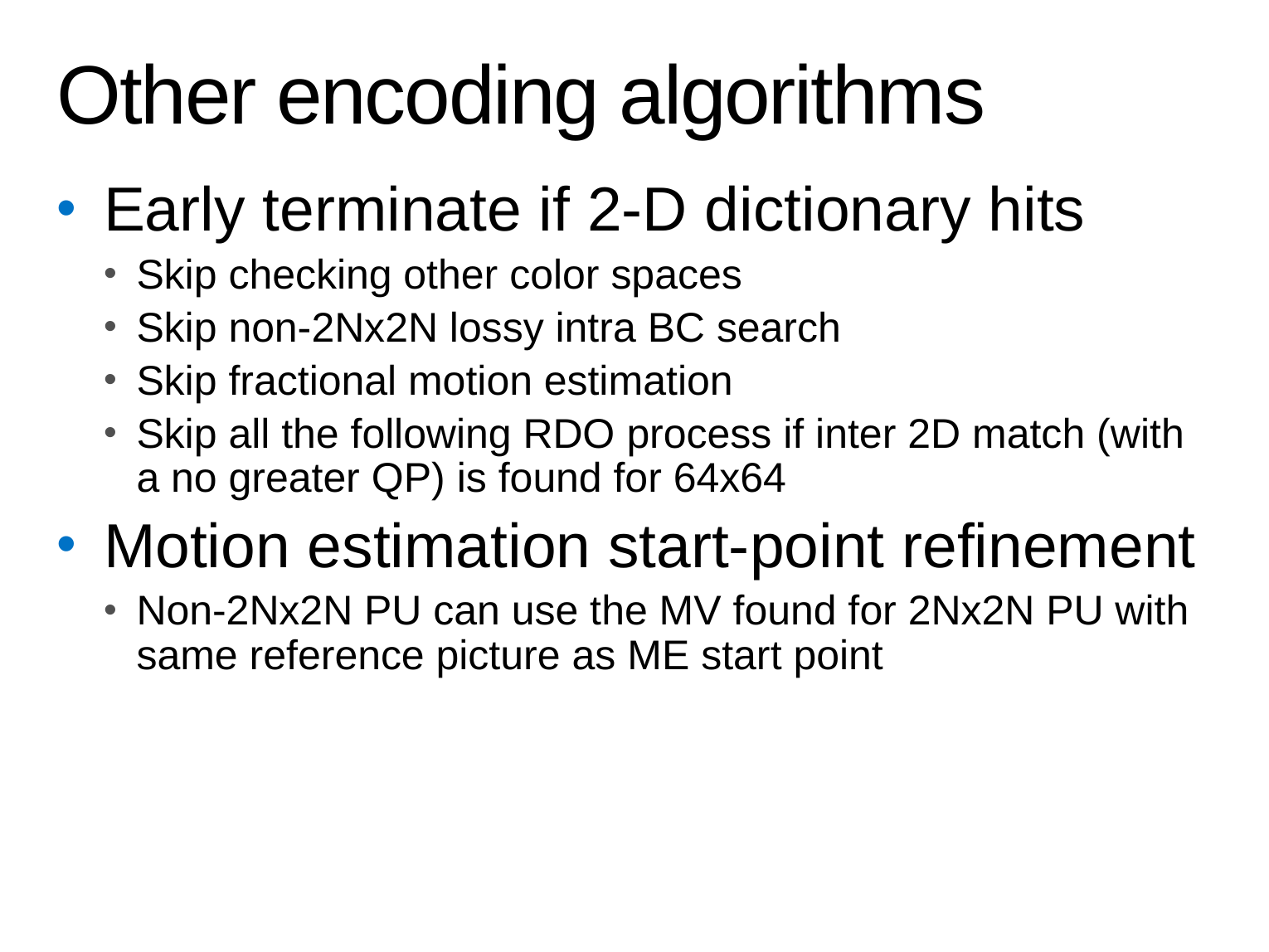

# Other encoding algorithms
Early terminate if 2-D dictionary hits
Skip checking other color spaces
Skip non-2Nx2N lossy intra BC search
Skip fractional motion estimation
Skip all the following RDO process if inter 2D match (with a no greater QP) is found for 64x64
Motion estimation start-point refinement
Non-2Nx2N PU can use the MV found for 2Nx2N PU with same reference picture as ME start point